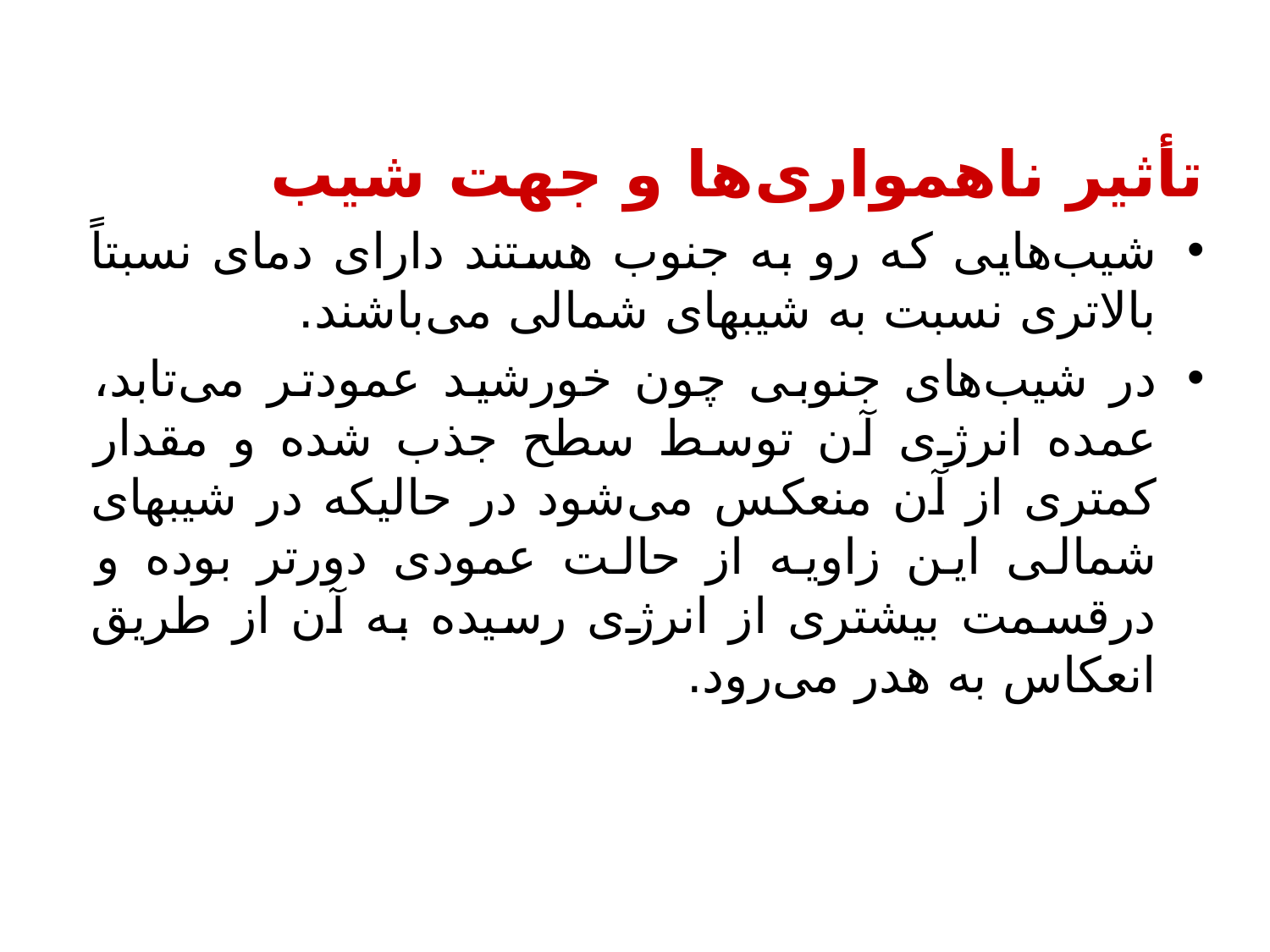

تأثیر ناهمواری‌ها و جهت شیب
شیب‌هایی كه رو به جنوب هستند دارای دمای نسبتاً بالاتری نسبت به شیبهای شمالی می‌باشند.
در شیب‌های جنوبی چون خورشید عمودتر می‌تابد، عمده انرژی آن توسط سطح جذب شده و مقدار كمتری از آن منعكس می‌شود در حالیكه در شیبهای شمالی این زاویه از حالت عمودی دورتر بوده و درقسمت بیشتری از انرژی رسیده به آن از طریق انعكاس به هدر می‌رود.